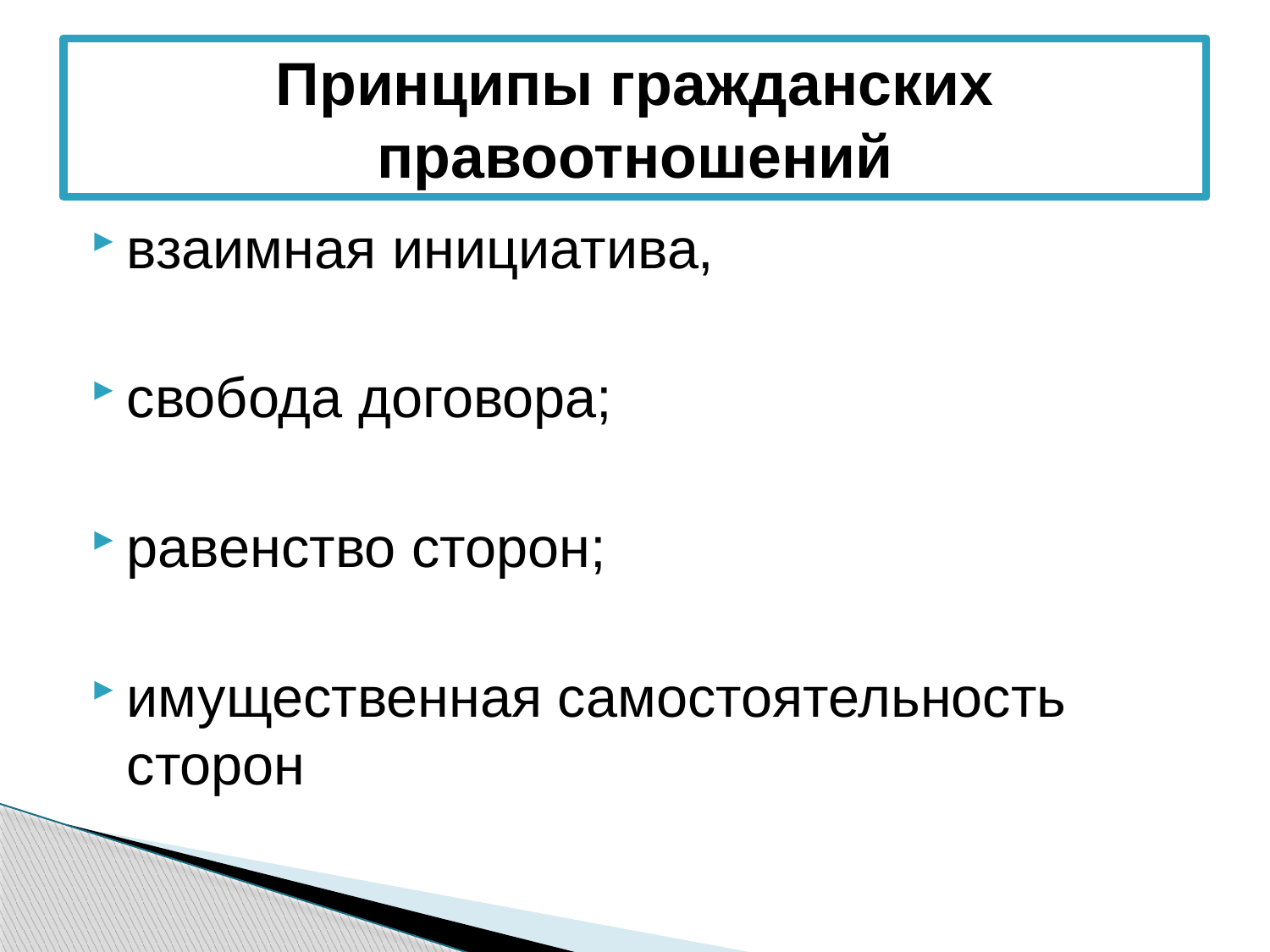

# Принципы гражданских правоотношений
﻿взаимная инициатива,

свобода договора;

равенство сторон;

имущественная самостоятельность сторон